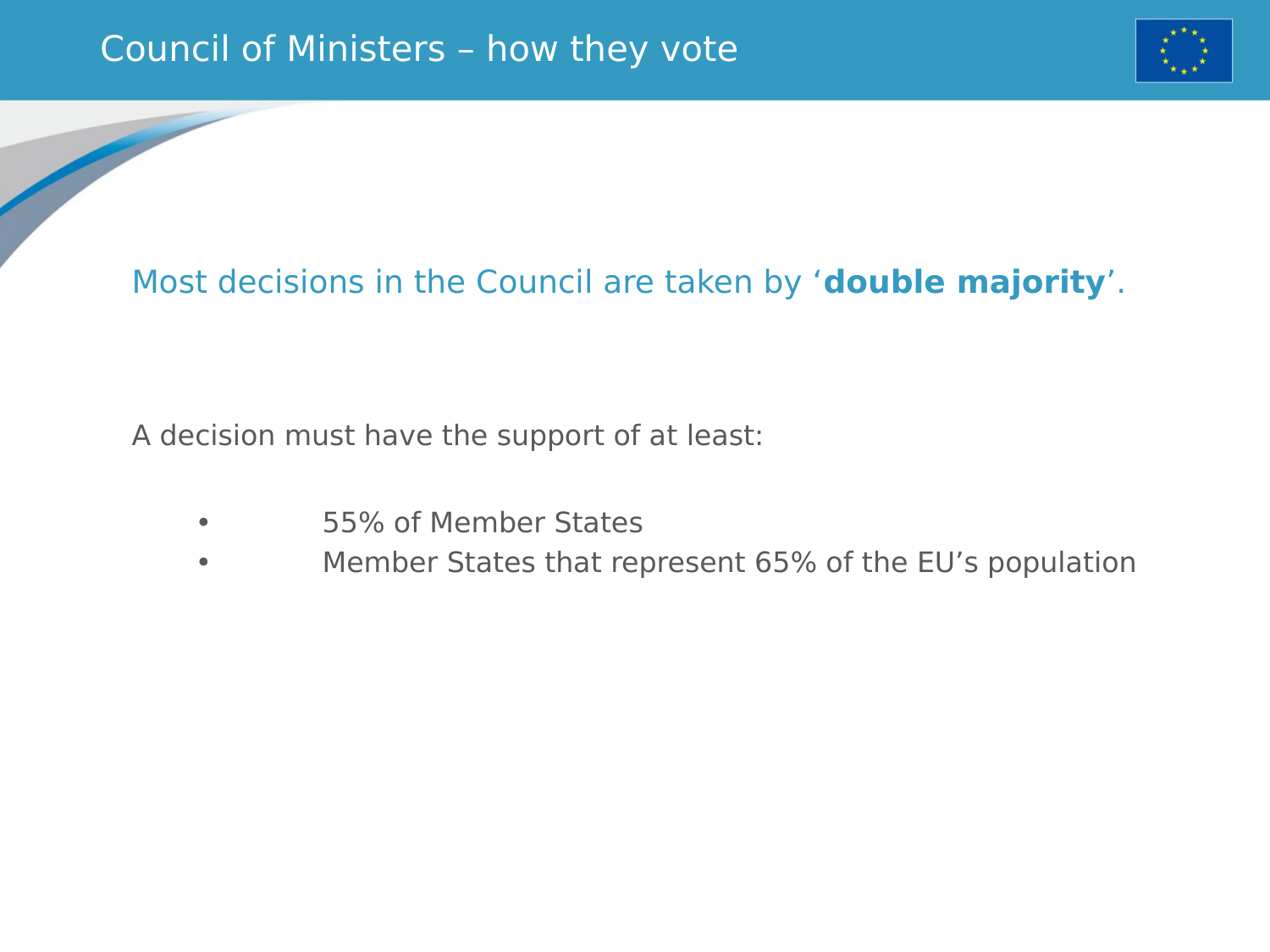

# Council of Ministers – how they vote

Most decisions in the Council are taken by ‘double majority’.

A decision must have the support of at least:

•	55% of Member States
•	Member States that represent 65% of the EU’s population